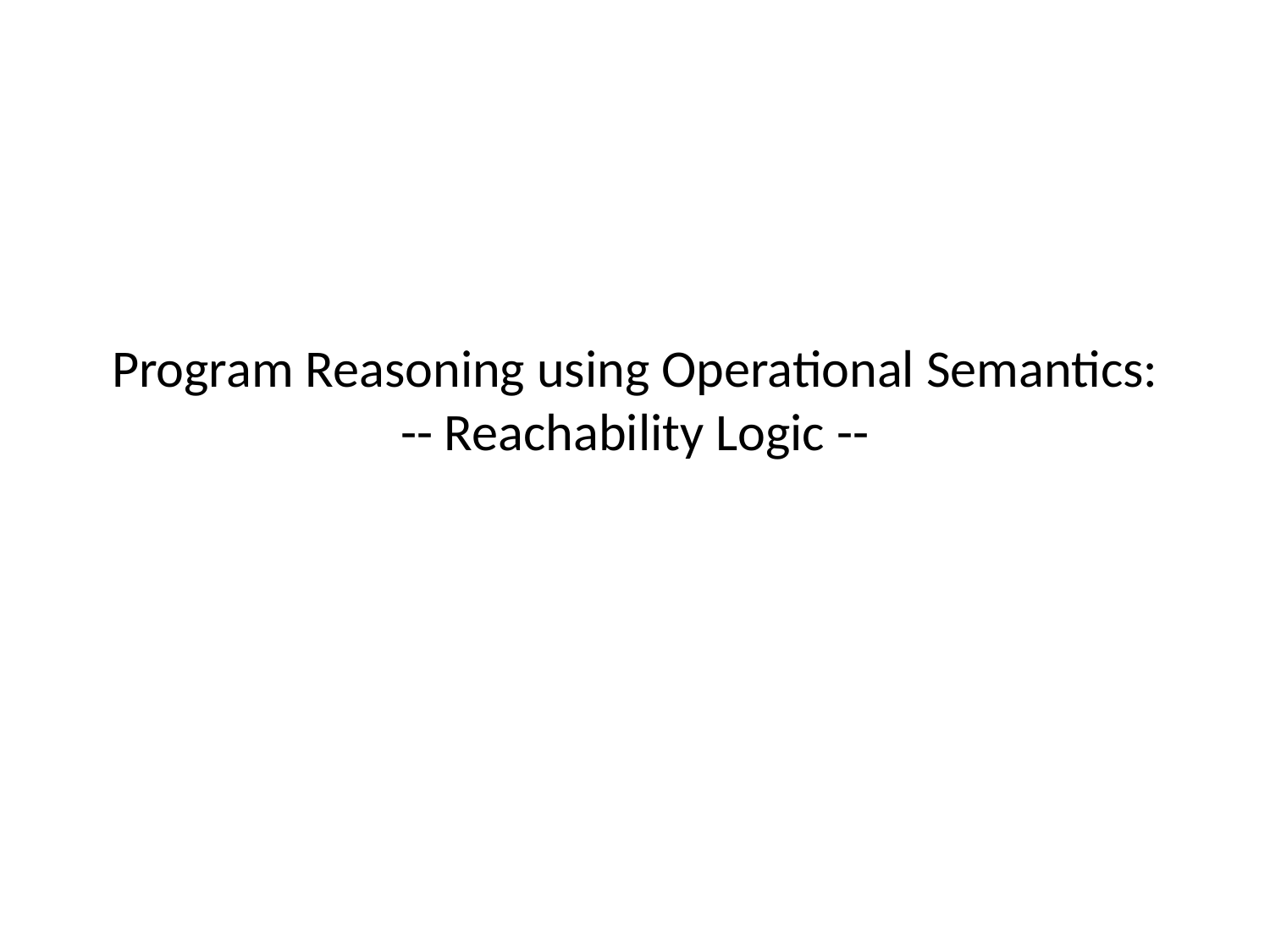

# Program Reasoning using Operational Semantics: -- Reachability Logic --